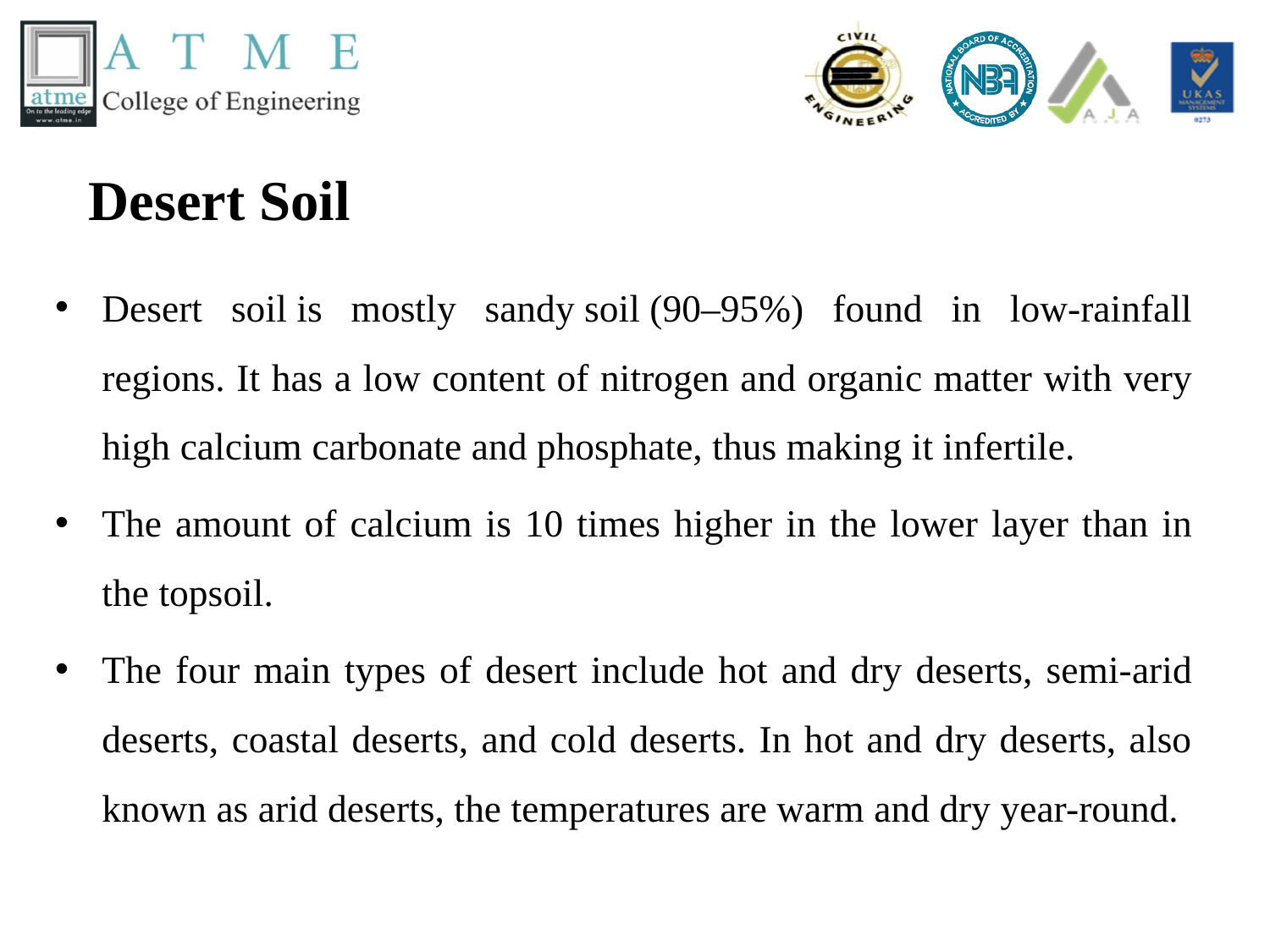

# Desert Soil
Desert soil is mostly sandy soil (90–95%) found in low-rainfall regions. It has a low content of nitrogen and organic matter with very high calcium carbonate and phosphate, thus making it infertile.
The amount of calcium is 10 times higher in the lower layer than in the topsoil.
The four main types of desert include hot and dry deserts, semi-arid deserts, coastal deserts, and cold deserts. In hot and dry deserts, also known as arid deserts, the temperatures are warm and dry year-round.